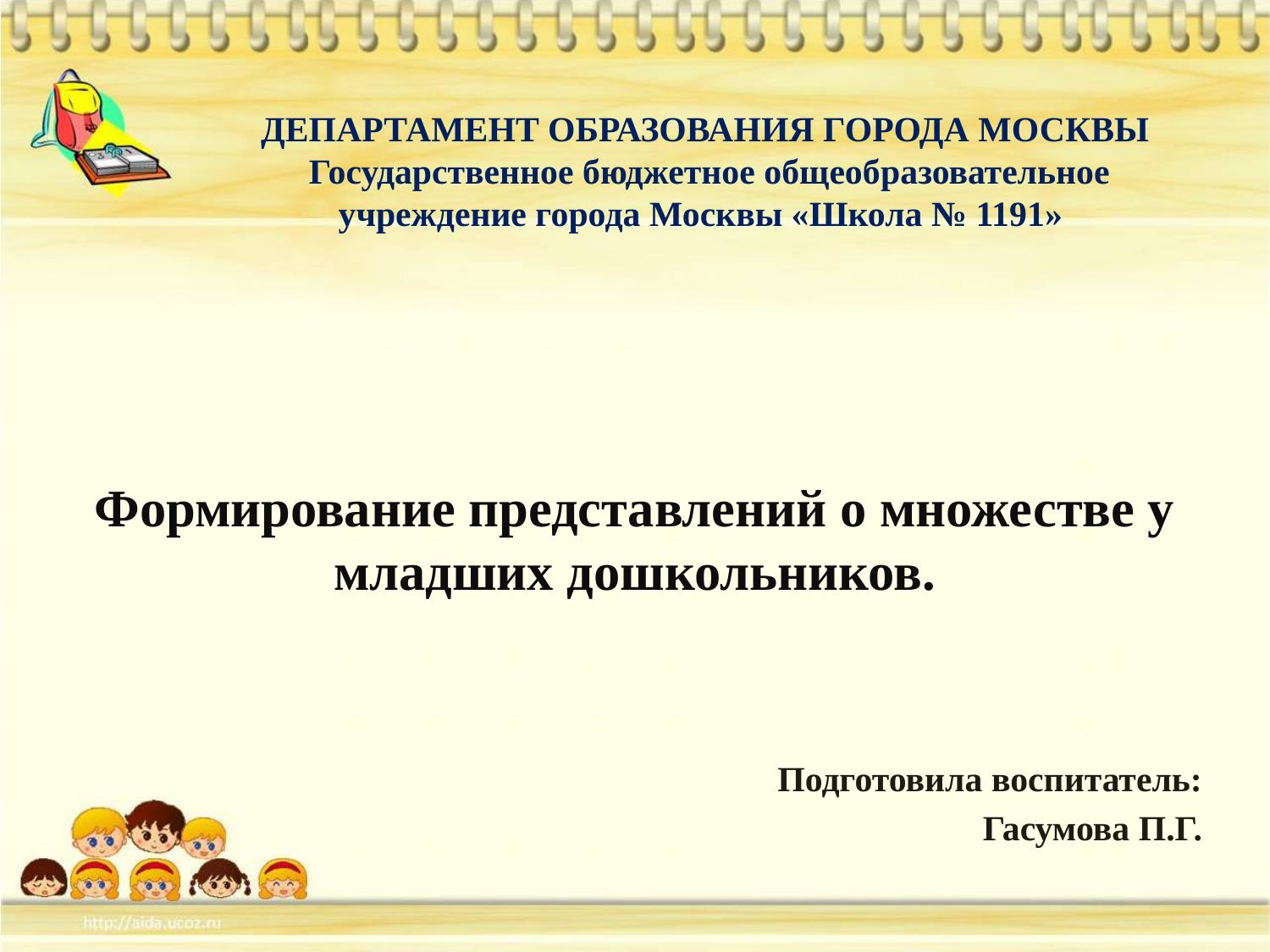

# ДЕПАРТАМЕНТ ОБРАЗОВАНИЯ ГОРОДА МОСКВЫ  Государственное бюджетное общеобразовательное учреждение города Москвы «Школа № 1191»

Формирование представлений о множестве у младших дошкольников.

Подготовила воспитатель:
 Гасумова П.Г.